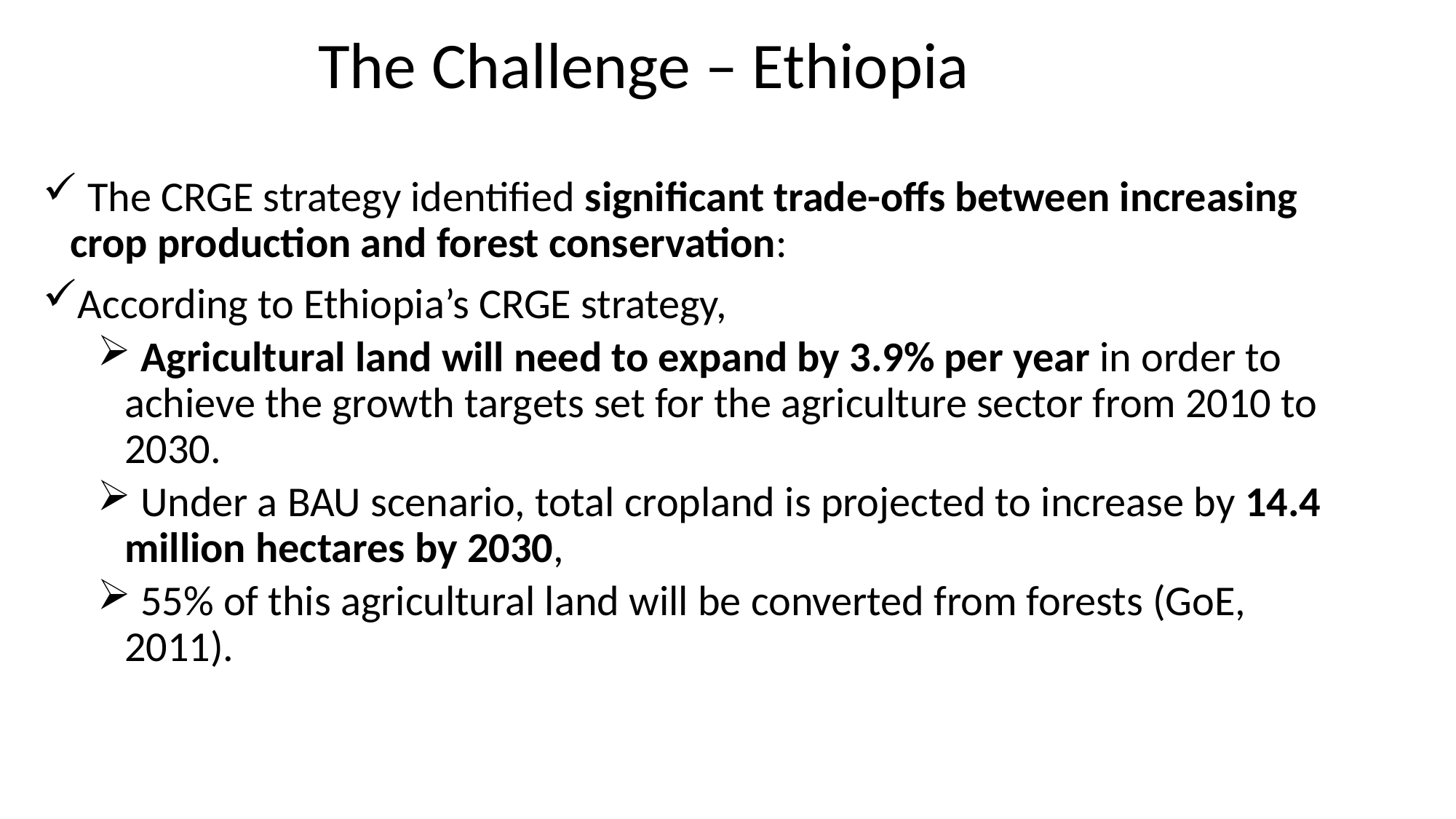

# The Challenge – Ethiopia
 The CRGE strategy identified significant trade-offs between increasing crop production and forest conservation:
According to Ethiopia’s CRGE strategy,
 Agricultural land will need to expand by 3.9% per year in order to achieve the growth targets set for the agriculture sector from 2010 to 2030.
 Under a BAU scenario, total cropland is projected to increase by 14.4 million hectares by 2030,
 55% of this agricultural land will be converted from forests (GoE, 2011).